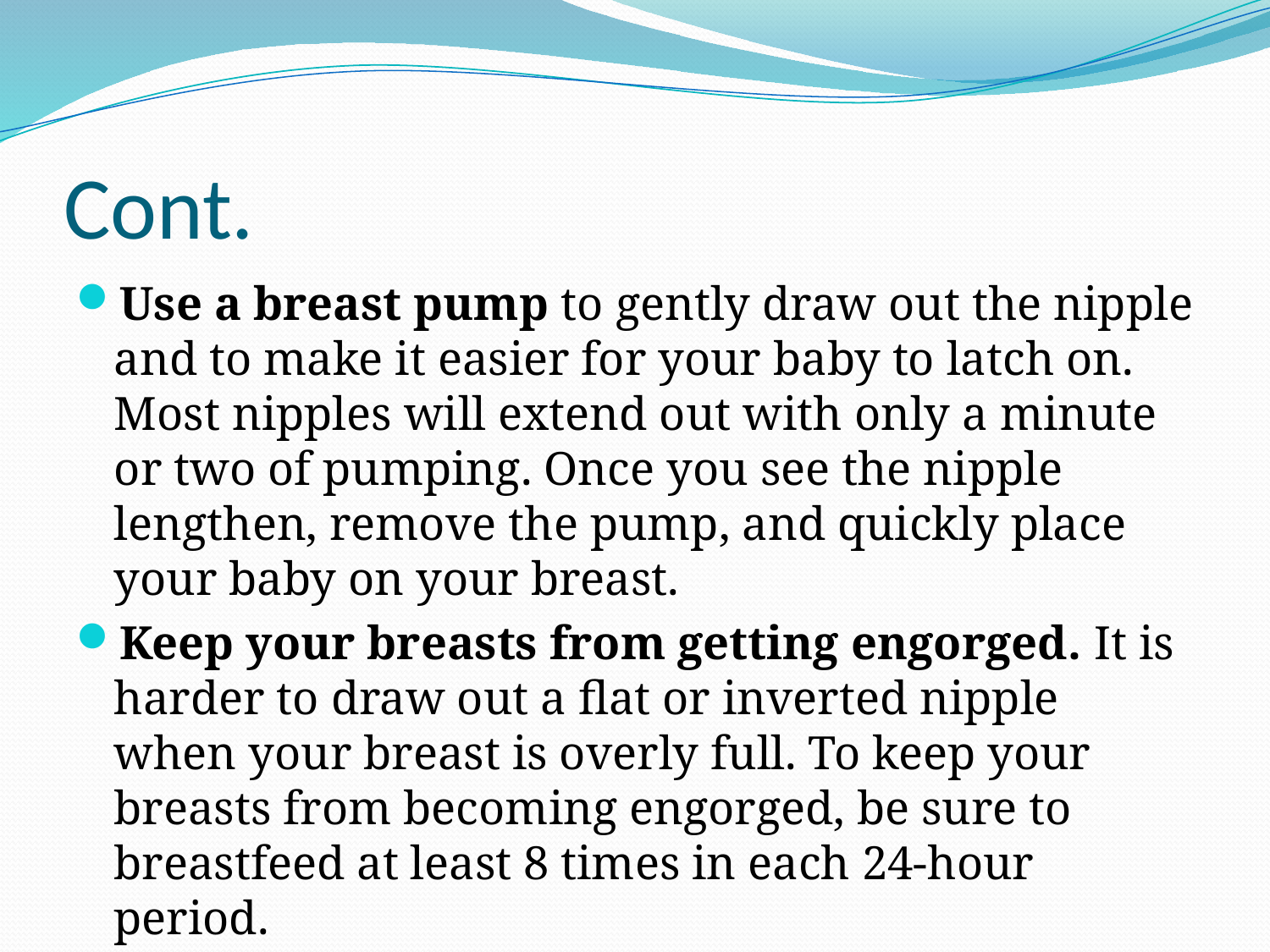

# Cont.
Use a breast pump to gently draw out the nipple and to make it easier for your baby to latch on. Most nipples will extend out with only a minute or two of pumping. Once you see the nipple lengthen, remove the pump, and quickly place your baby on your breast.
Keep your breasts from getting engorged. It is harder to draw out a flat or inverted nipple when your breast is overly full. To keep your breasts from becoming engorged, be sure to breastfeed at least 8 times in each 24-hour period.